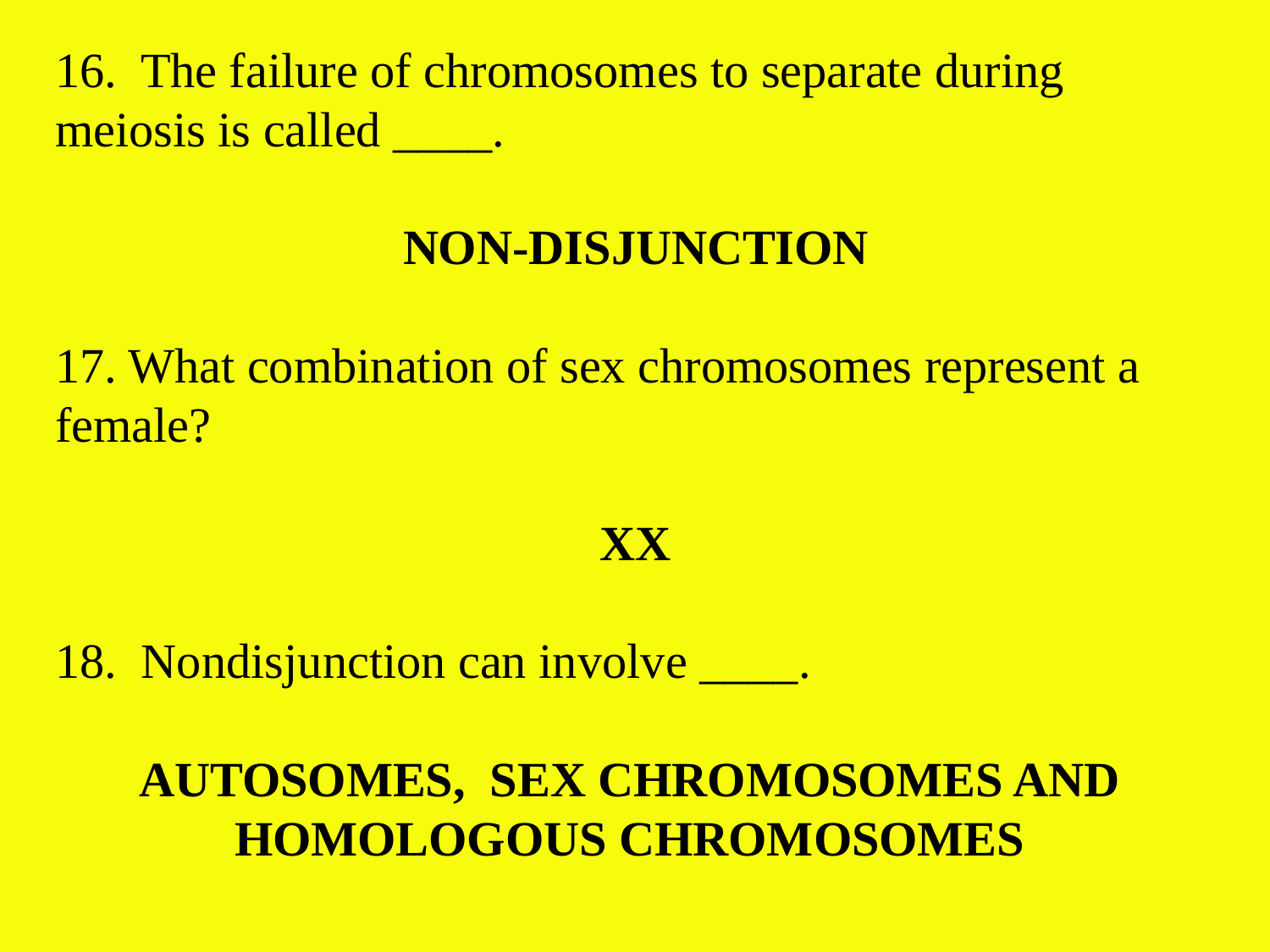

16.  The failure of chromosomes to separate during meiosis is called ____.

 NON-DISJUNCTION

17. What combination of sex chromosomes represent a female?

 XX

18.  Nondisjunction can involve ____.

AUTOSOMES,  SEX CHROMOSOMES AND HOMOLOGOUS CHROMOSOMES